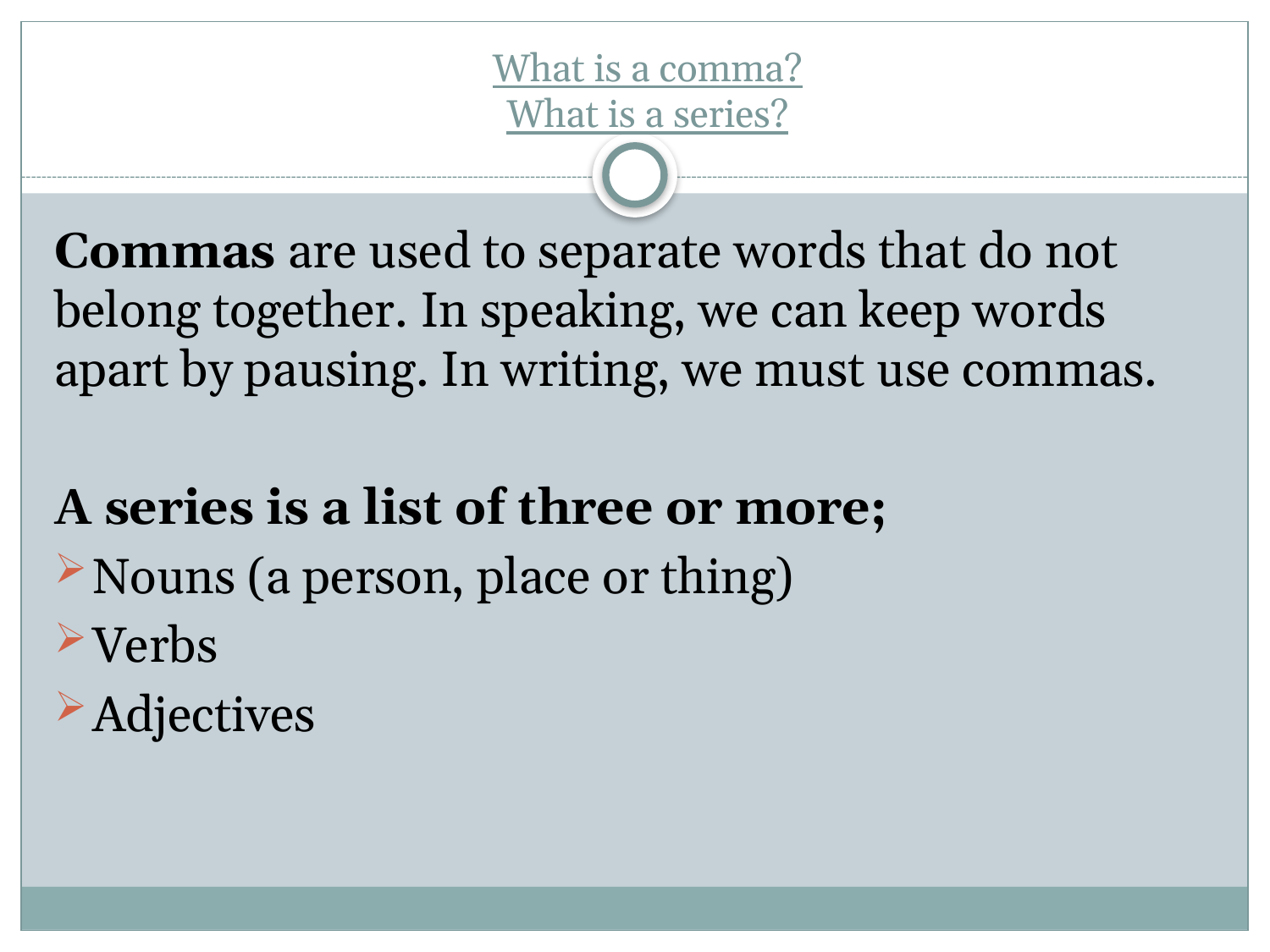

# What is a comma? What is a series?
Commas are used to separate words that do not belong together. In speaking, we can keep words apart by pausing. In writing, we must use commas.

A series is a list of three or more;
Nouns (a person, place or thing)
Verbs
Adjectives